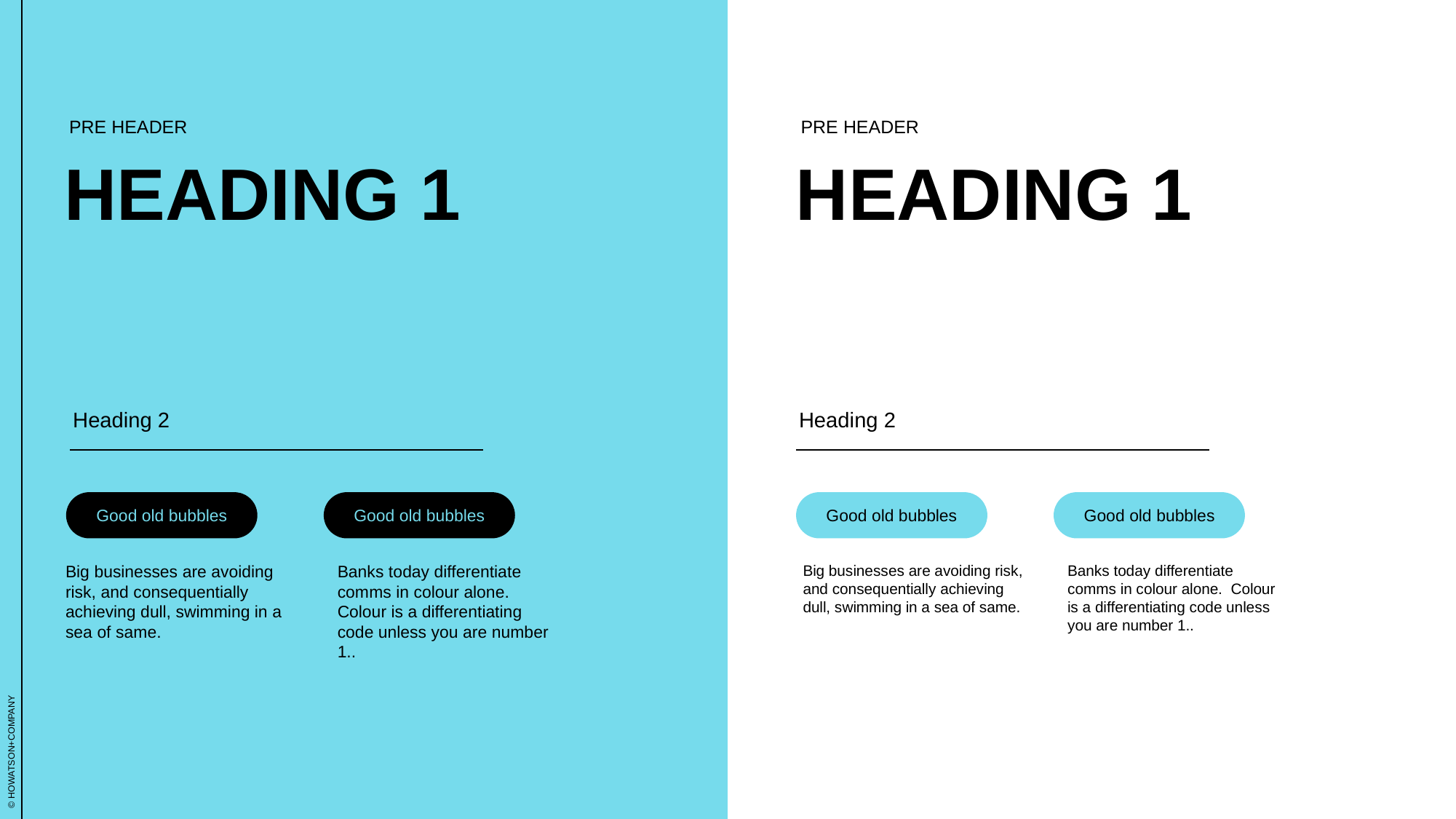

© HOWATSON+COMPANY

PRE HEADER
PRE HEADER
HEADING 1
HEADING 1
Heading 2
Heading 2
Good old bubbles
Good old bubbles
Good old bubbles
Good old bubbles
Big businesses are avoiding risk, and consequentially achieving dull, swimming in a sea of same.
Banks today differentiate comms in colour alone.  Colour is a differentiating code unless you are number 1..
Big businesses are avoiding risk, and consequentially achieving dull, swimming in a sea of same.
Banks today differentiate comms in colour alone.  Colour is a differentiating code unless you are number 1..